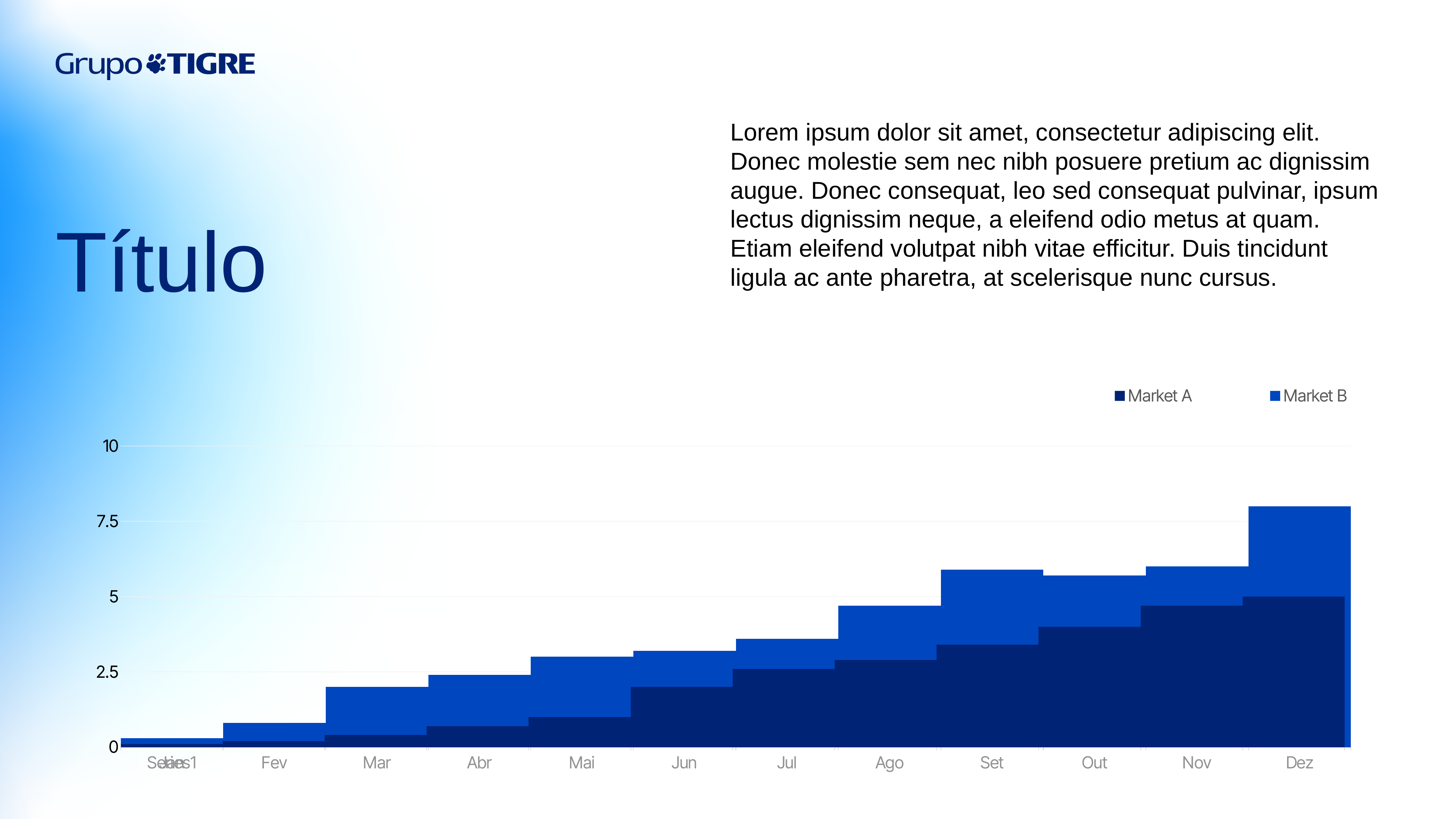

Lorem ipsum dolor sit amet, consectetur adipiscing elit. Donec molestie sem nec nibh posuere pretium ac dignissim augue. Donec consequat, leo sed consequat pulvinar, ipsum lectus dignissim neque, a eleifend odio metus at quam. Etiam eleifend volutpat nibh vitae efficitur. Duis tincidunt ligula ac ante pharetra, at scelerisque nunc cursus.
Título

Investimento

Valor de Mercado

Valor Bruto